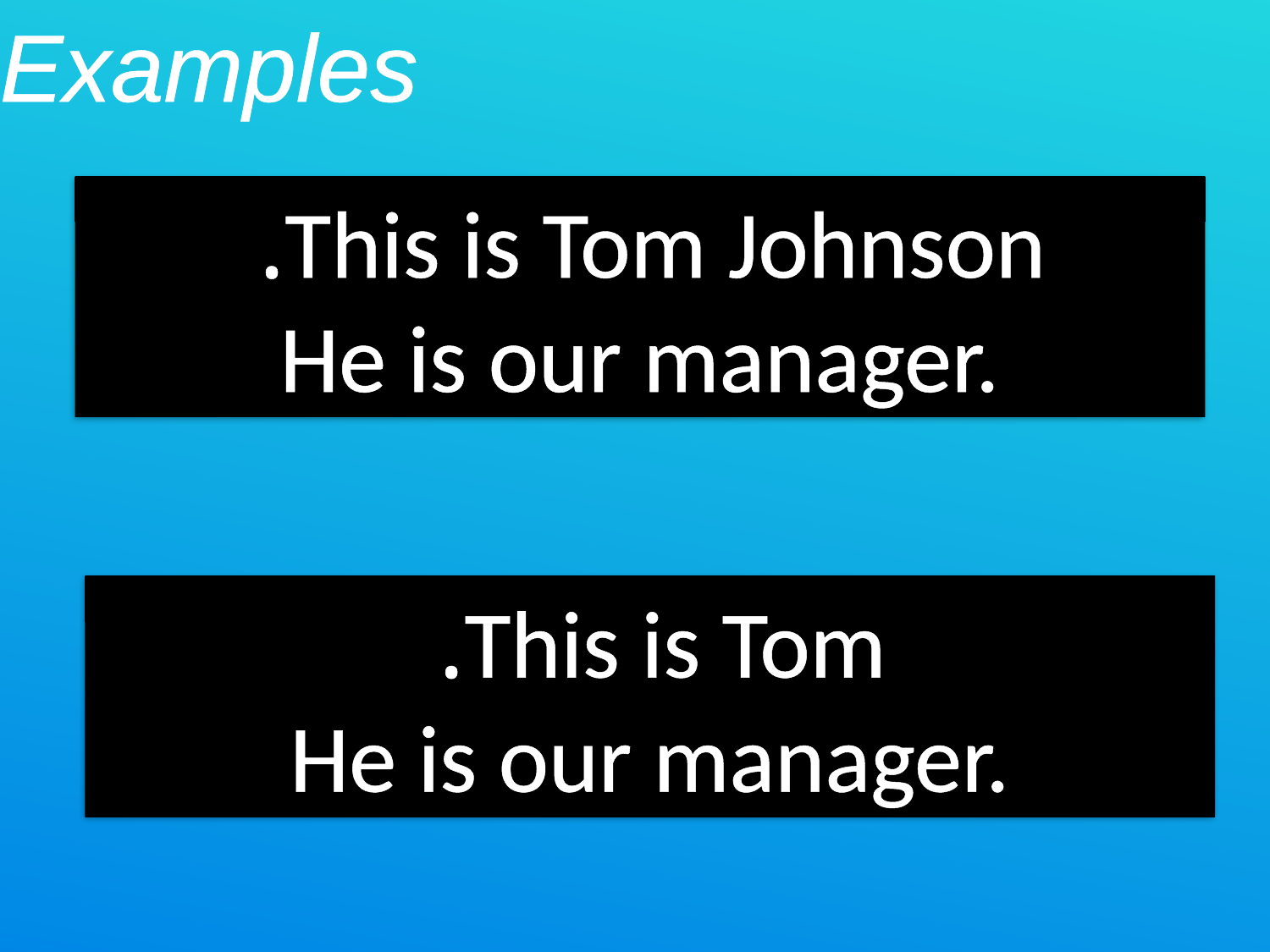

Examples
This is Tom Johnson.
He is our manager.
This is Tom.
He is our manager.